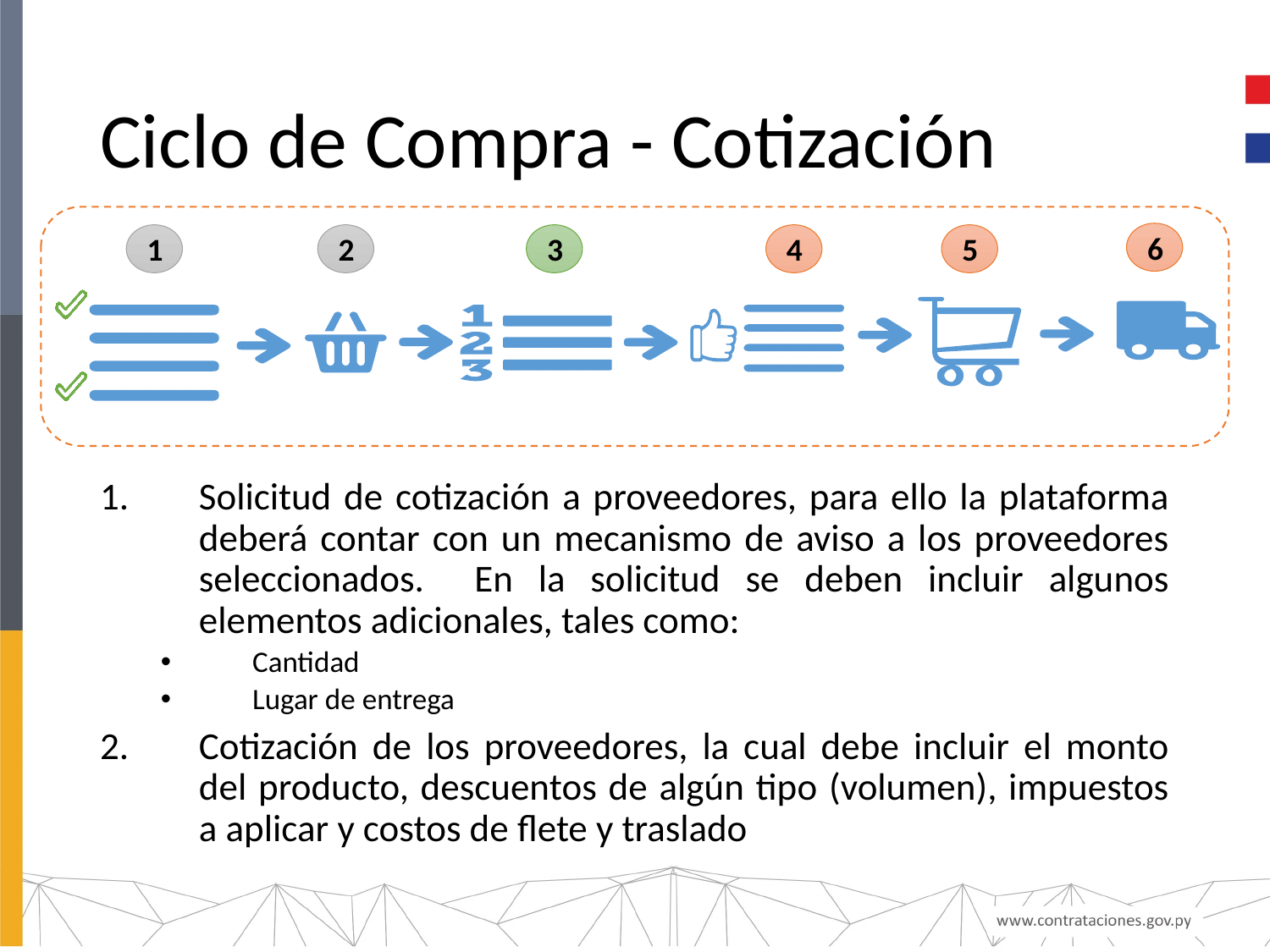

# Ciclo de Compra - Cotización

6
1
2
3
4
5

Solicitud de cotización a proveedores, para ello la plataforma deberá contar con un mecanismo de aviso a los proveedores seleccionados.  En la solicitud se deben incluir algunos elementos adicionales, tales como:
Cantidad
Lugar de entrega
Cotización de los proveedores, la cual debe incluir el monto del producto, descuentos de algún tipo (volumen), impuestos a aplicar y costos de flete y traslado